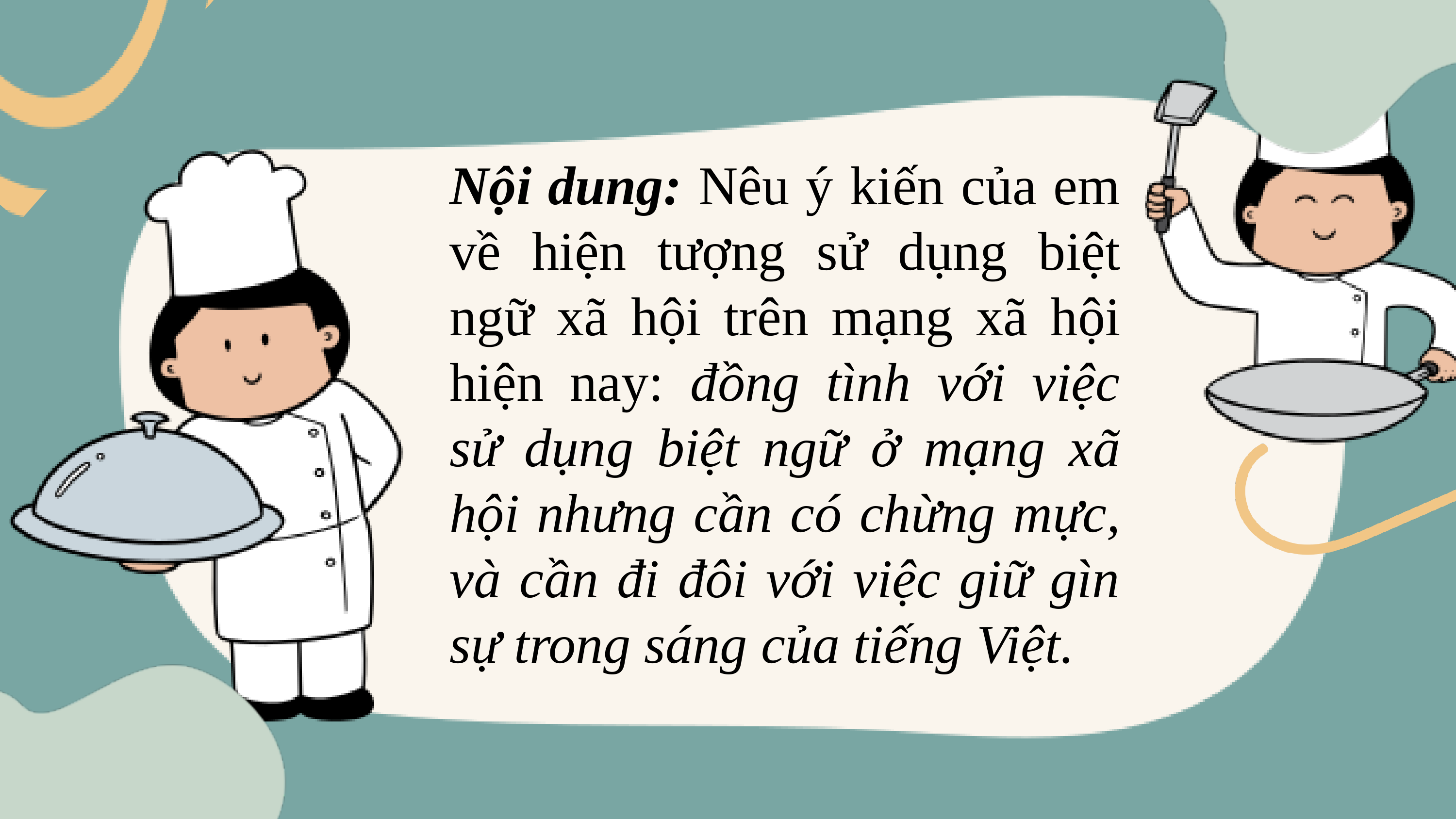

Nội dung: Nêu ý kiến của em về hiện tượng sử dụng biệt ngữ xã hội trên mạng xã hội hiện nay: đồng tình với việc sử dụng biệt ngữ ở mạng xã hội nhưng cần có chừng mực, và cần đi đôi với việc giữ gìn sự trong sáng của tiếng Việt.